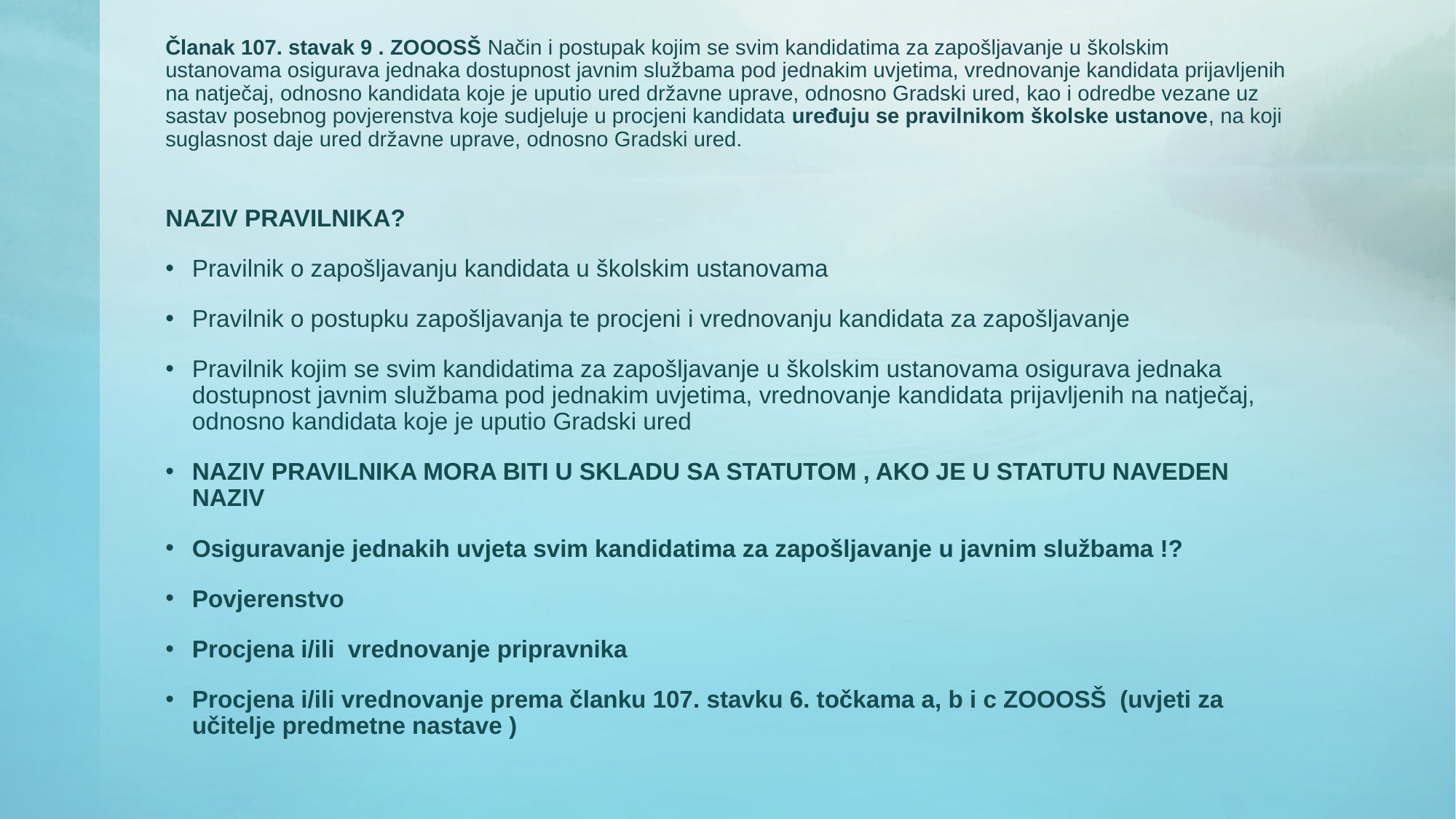

# Članak 107. stavak 9 . ZOOOSŠ Način i postupak kojim se svim kandidatima za zapošljavanje u školskim ustanovama osigurava jednaka dostupnost javnim službama pod jednakim uvjetima, vrednovanje kandidata prijavljenih na natječaj, odnosno kandidata koje je uputio ured državne uprave, odnosno Gradski ured, kao i odredbe vezane uz sastav posebnog povjerenstva koje sudjeluje u procjeni kandidata uređuju se pravilnikom školske ustanove, na koji suglasnost daje ured državne uprave, odnosno Gradski ured.
NAZIV PRAVILNIKA?
Pravilnik o zapošljavanju kandidata u školskim ustanovama
Pravilnik o postupku zapošljavanja te procjeni i vrednovanju kandidata za zapošljavanje
Pravilnik kojim se svim kandidatima za zapošljavanje u školskim ustanovama osigurava jednaka dostupnost javnim službama pod jednakim uvjetima, vrednovanje kandidata prijavljenih na natječaj, odnosno kandidata koje je uputio Gradski ured
NAZIV PRAVILNIKA MORA BITI U SKLADU SA STATUTOM , AKO JE U STATUTU NAVEDEN NAZIV
Osiguravanje jednakih uvjeta svim kandidatima za zapošljavanje u javnim službama !?
Povjerenstvo
Procjena i/ili  vrednovanje pripravnika
Procjena i/ili vrednovanje prema članku 107. stavku 6. točkama a, b i c ZOOOSŠ  (uvjeti za učitelje predmetne nastave )